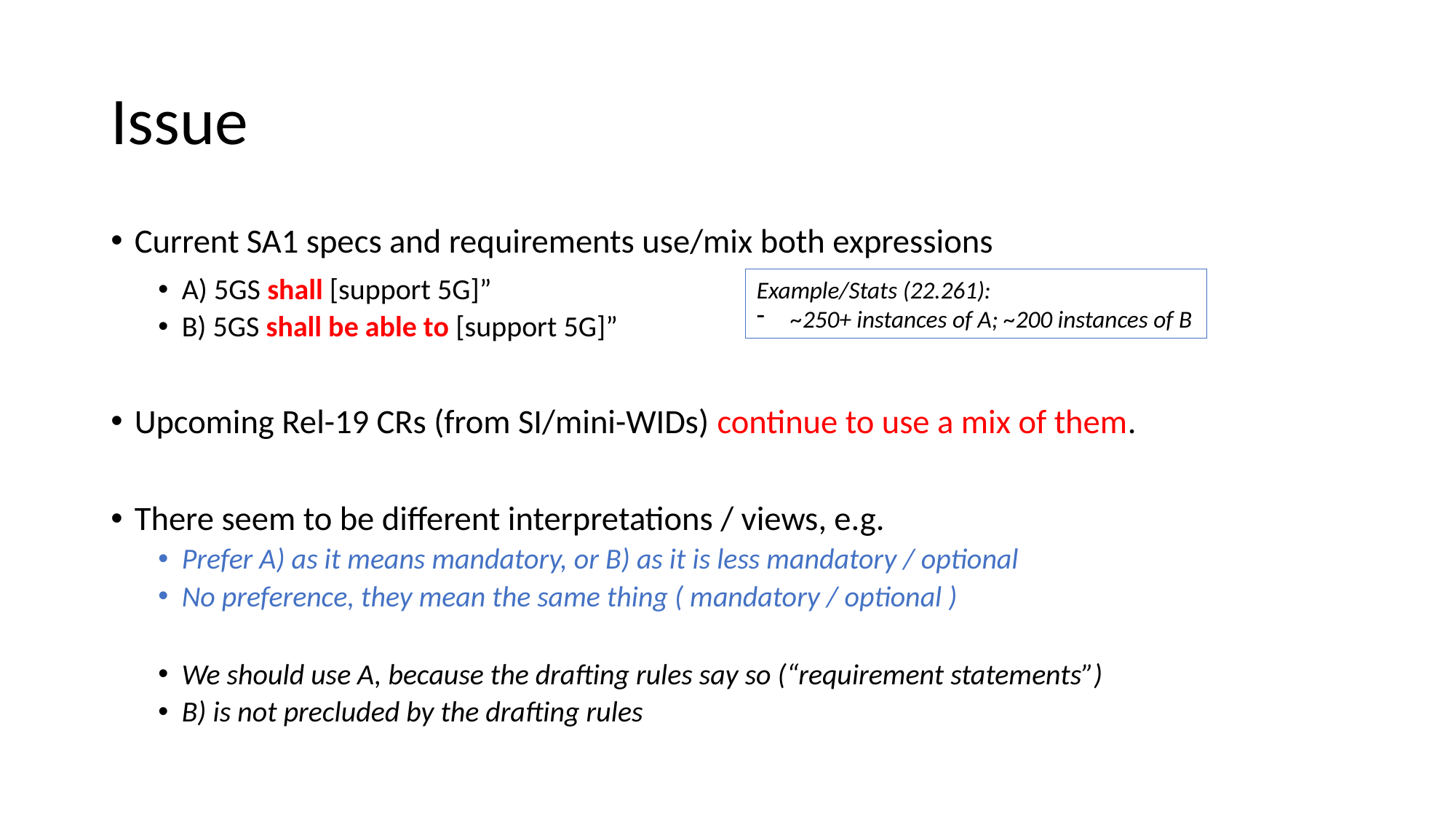

# Issue
Current SA1 specs and requirements use/mix both expressions
A) 5GS shall [support 5G]”
B) 5GS shall be able to [support 5G]”

Upcoming Rel-19 CRs (from SI/mini-WIDs) continue to use a mix of them.

There seem to be different interpretations / views, e.g.
Prefer A) as it means mandatory, or B) as it is less mandatory / optional
No preference, they mean the same thing ( mandatory / optional )

We should use A, because the drafting rules say so (“requirement statements”)
B) is not precluded by the drafting rules

Example/Stats (22.261):
~250+ instances of A; ~200 instances of B